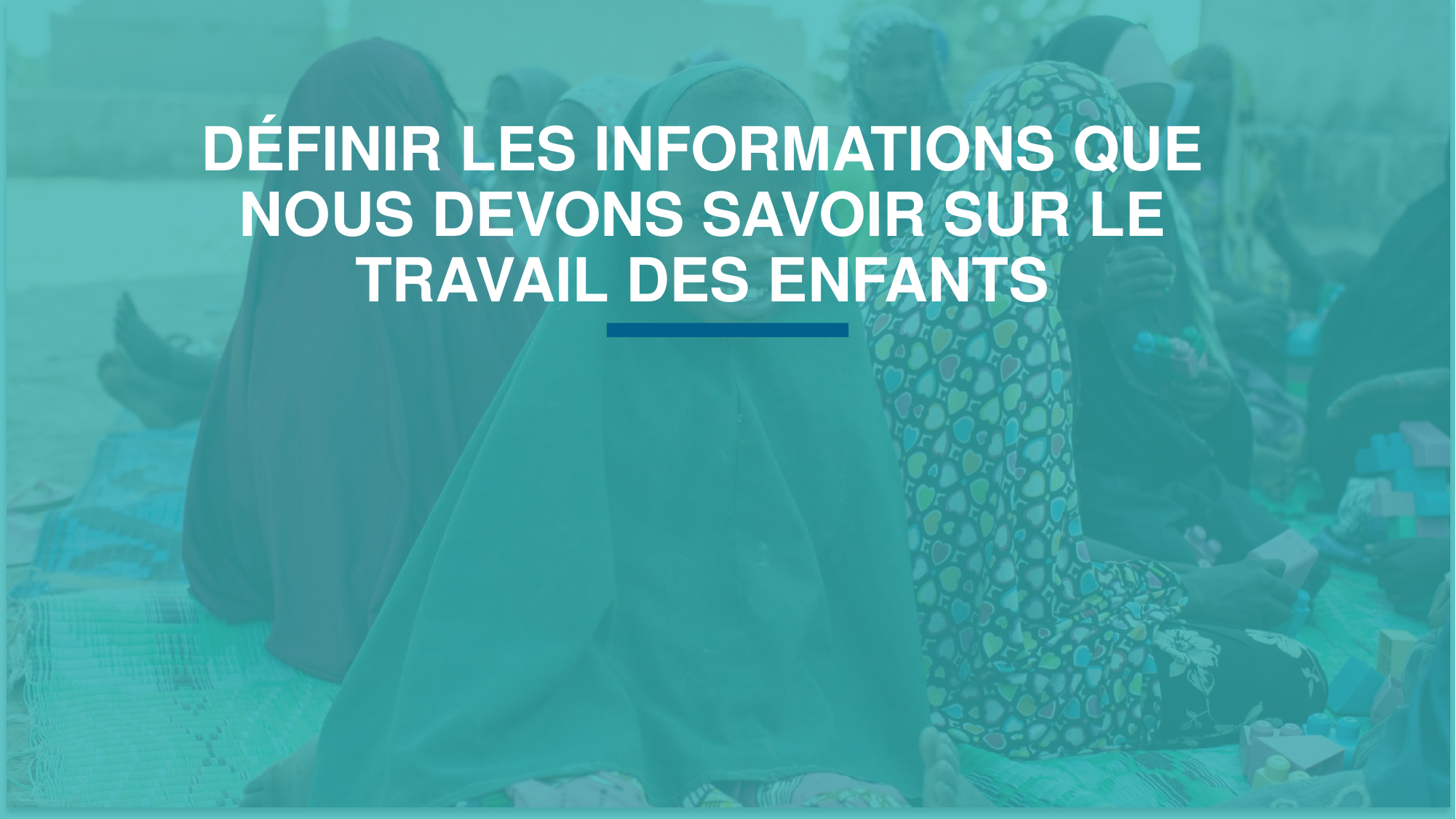

DÉFINIR LES INFORMATIONS QUE NOUS DEVONS SAVOIR SUR LE TRAVAIL DES ENFANTS